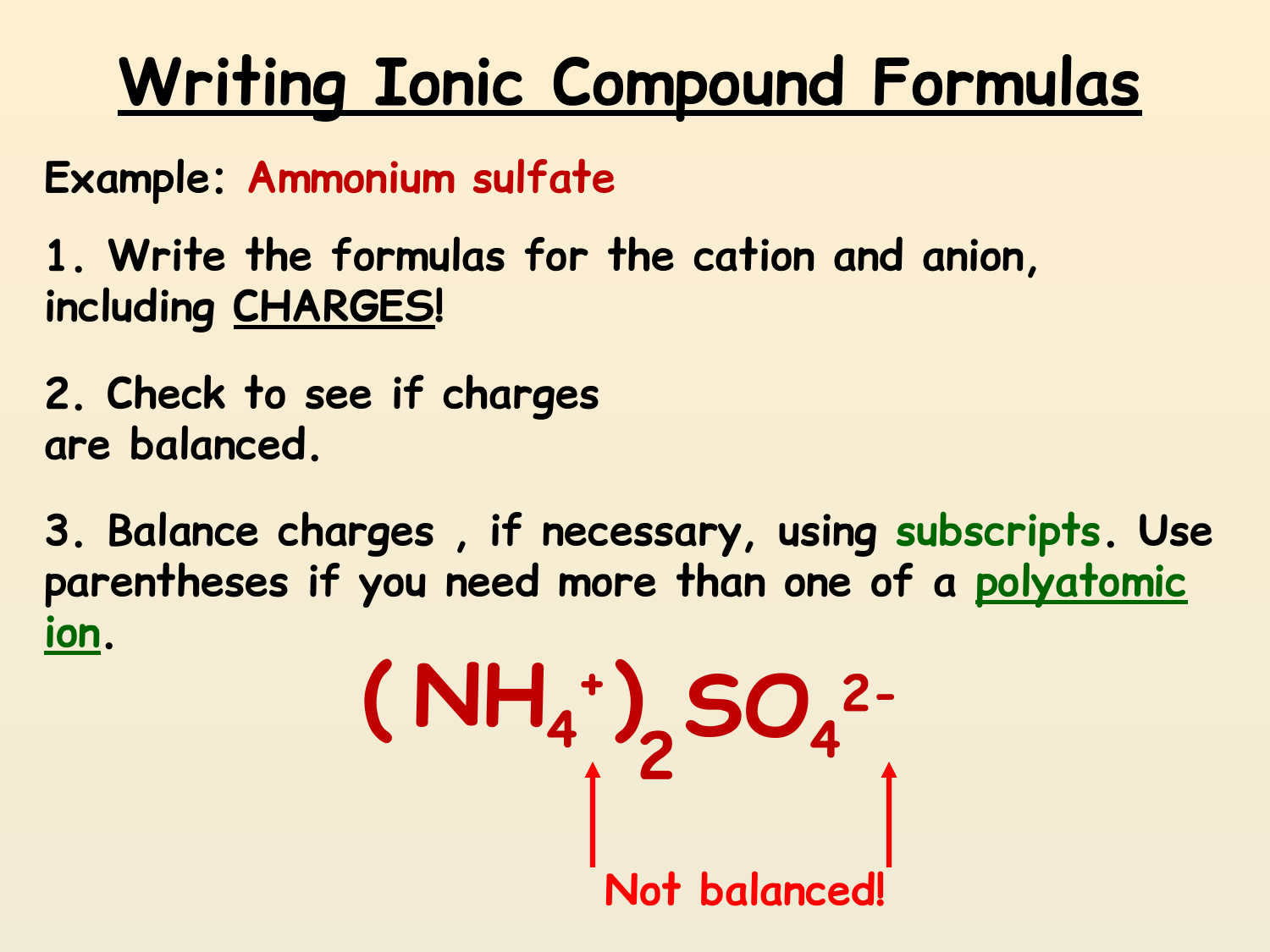

# Writing Ionic Compound Formulas
Example: Ammonium sulfate
1. Write the formulas for the cation and anion, including CHARGES!
2. Check to see if charges are balanced.
3. Balance charges , if necessary, using subscripts. Use parentheses if you need more than one of a polyatomic ion.

(      )
NH4+
SO42-
2

Not balanced!